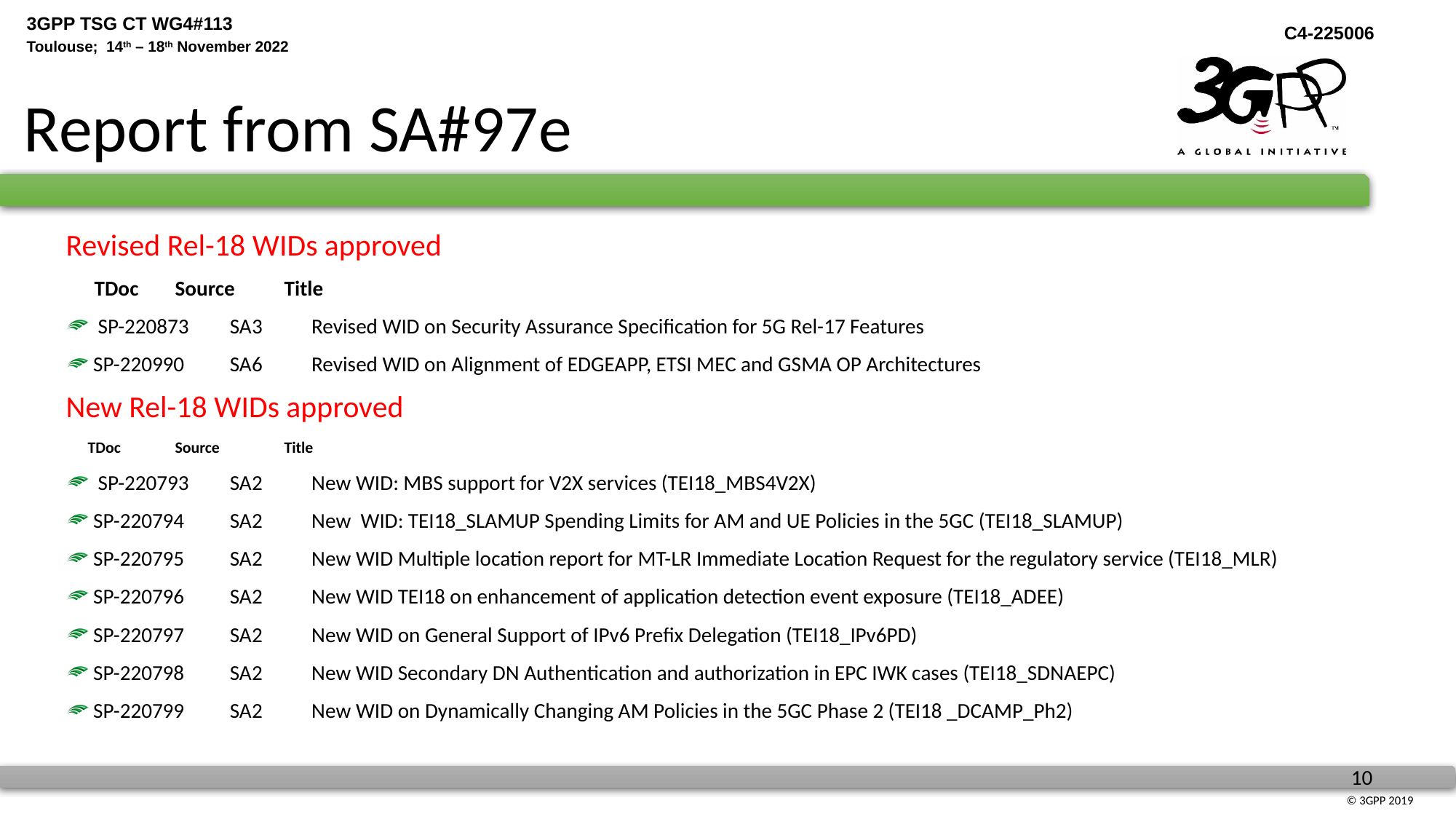

# Report from SA#97e
Revised Rel-18 WIDs approved
      TDoc	Source	Title
 SP-220873	SA3	Revised WID on Security Assurance Specification for 5G Rel-17 Features
SP-220990	SA6	Revised WID on Alignment of EDGEAPP, ETSI MEC and GSMA OP Architectures
New Rel-18 WIDs approved
      TDoc	Source	Title
 SP-220793	SA2	New WID: MBS support for V2X services (TEI18_MBS4V2X)
SP-220794	SA2	New  WID: TEI18_SLAMUP Spending Limits for AM and UE Policies in the 5GC (TEI18_SLAMUP)
SP-220795	SA2	New WID Multiple location report for MT-LR Immediate Location Request for the regulatory service (TEI18_MLR)
SP-220796	SA2	New WID TEI18 on enhancement of application detection event exposure (TEI18_ADEE)
SP-220797	SA2	New WID on General Support of IPv6 Prefix Delegation (TEI18_IPv6PD)
SP-220798	SA2	New WID Secondary DN Authentication and authorization in EPC IWK cases (TEI18_SDNAEPC)
SP-220799	SA2	New WID on Dynamically Changing AM Policies in the 5GC Phase 2 (TEI18 _DCAMP_Ph2)